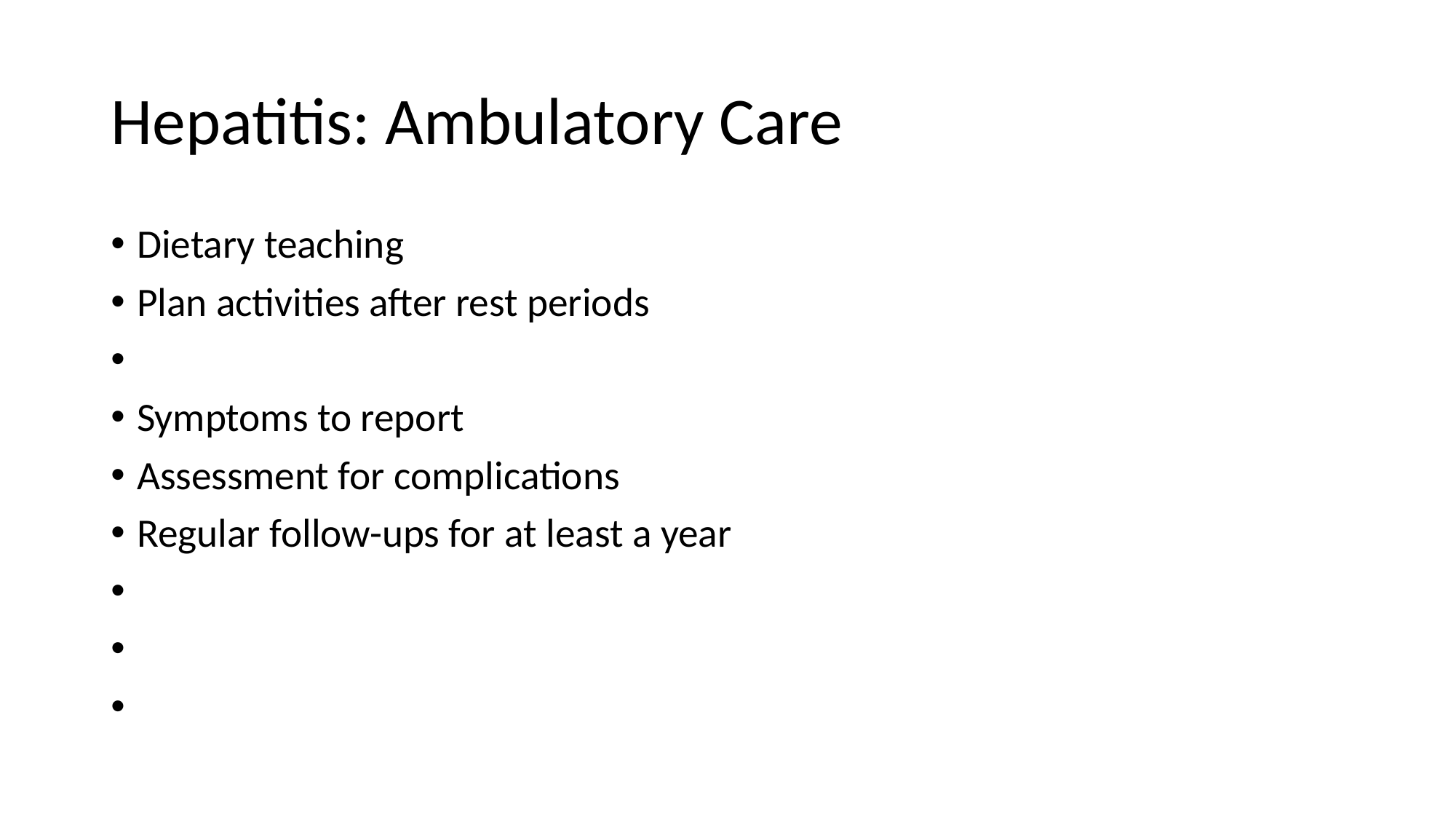

# Hepatitis: Ambulatory Care
Dietary teaching
Plan activities after rest periods

Symptoms to report
Assessment for complications
Regular follow-ups for at least a year